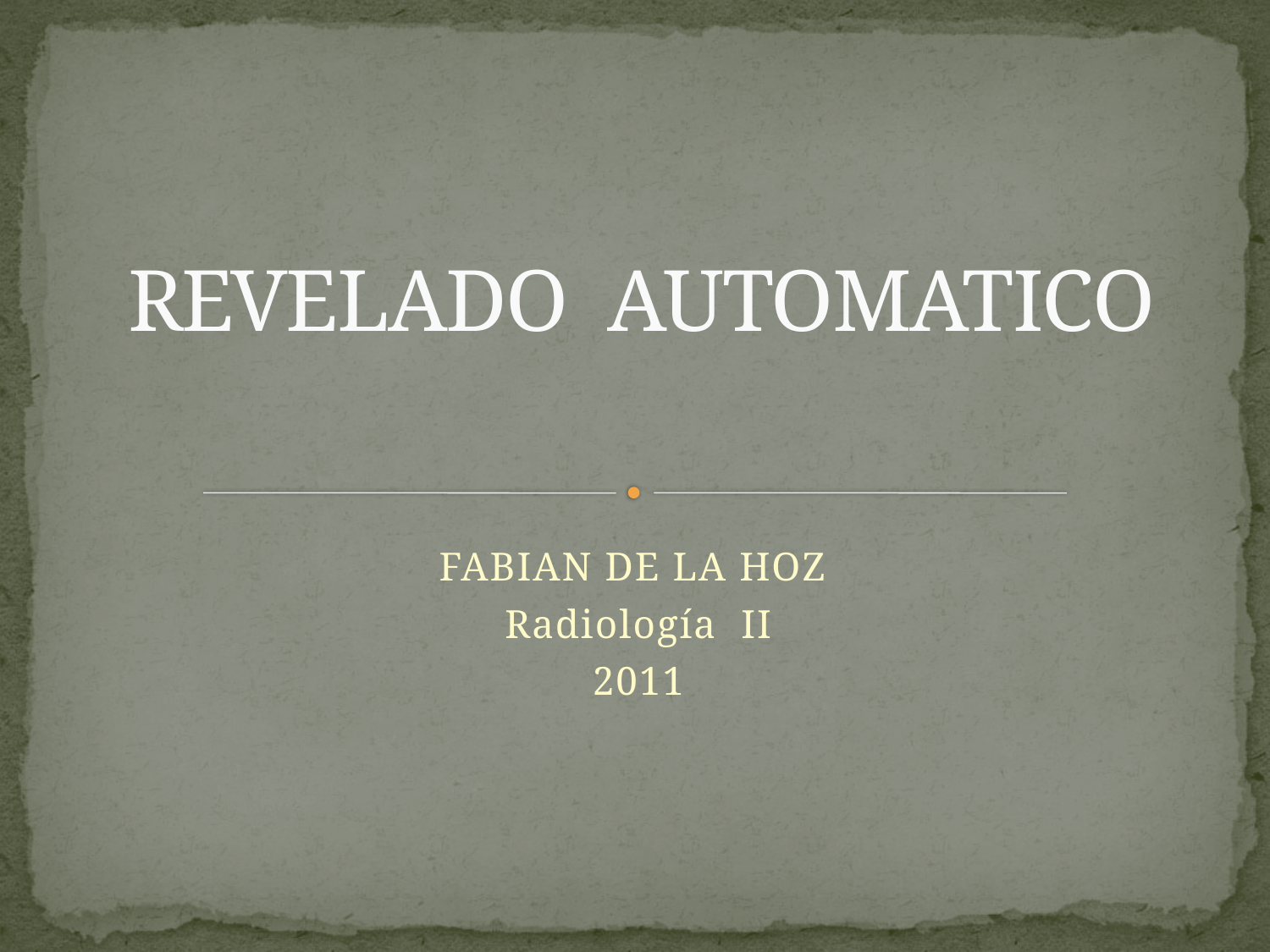

# REVELADO  AUTOMATICO
FABIAN DE LA HOZ
Radiología  II
2011